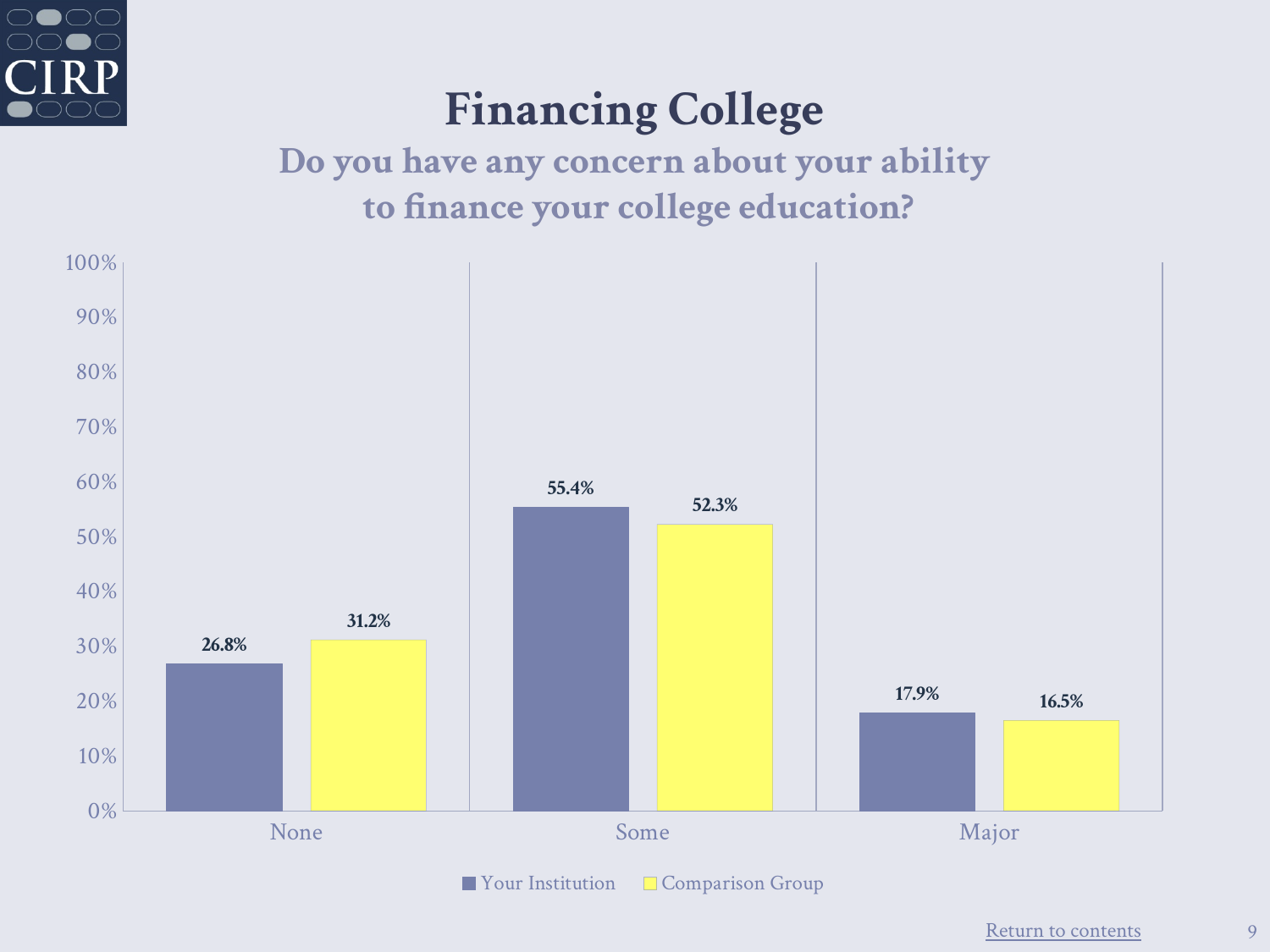

# Financing College Do you have any concern about your ability to finance your college education?

### Chart

| Category | Your Institution | Comparison Group |
|---|---|---|
| None | 0.268 | 0.312 |
| Some | 0.554 | 0.523 |
| Major | 0.179 | 0.165 |
9